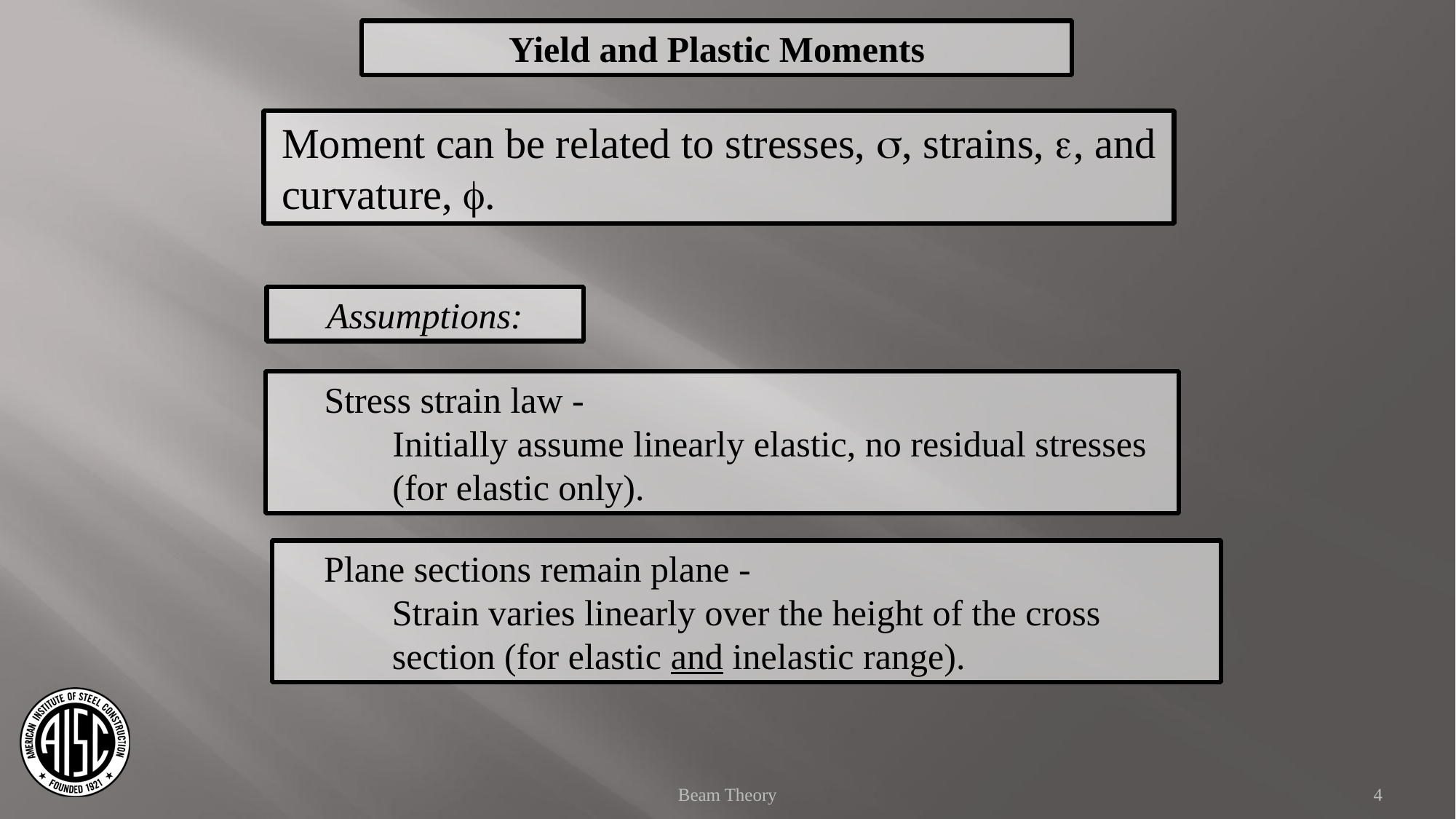

Yield and Plastic Moments
Moment can be related to stresses, σ, strains, ε, and curvature, φ.
Assumptions:
	Stress strain law -
		Initially assume linearly elastic, no residual stresses
		(for elastic only).
 	Plane sections remain plane -
		Strain varies linearly over the height of the cross 			section (for elastic and inelastic range).
Beam Theory
4